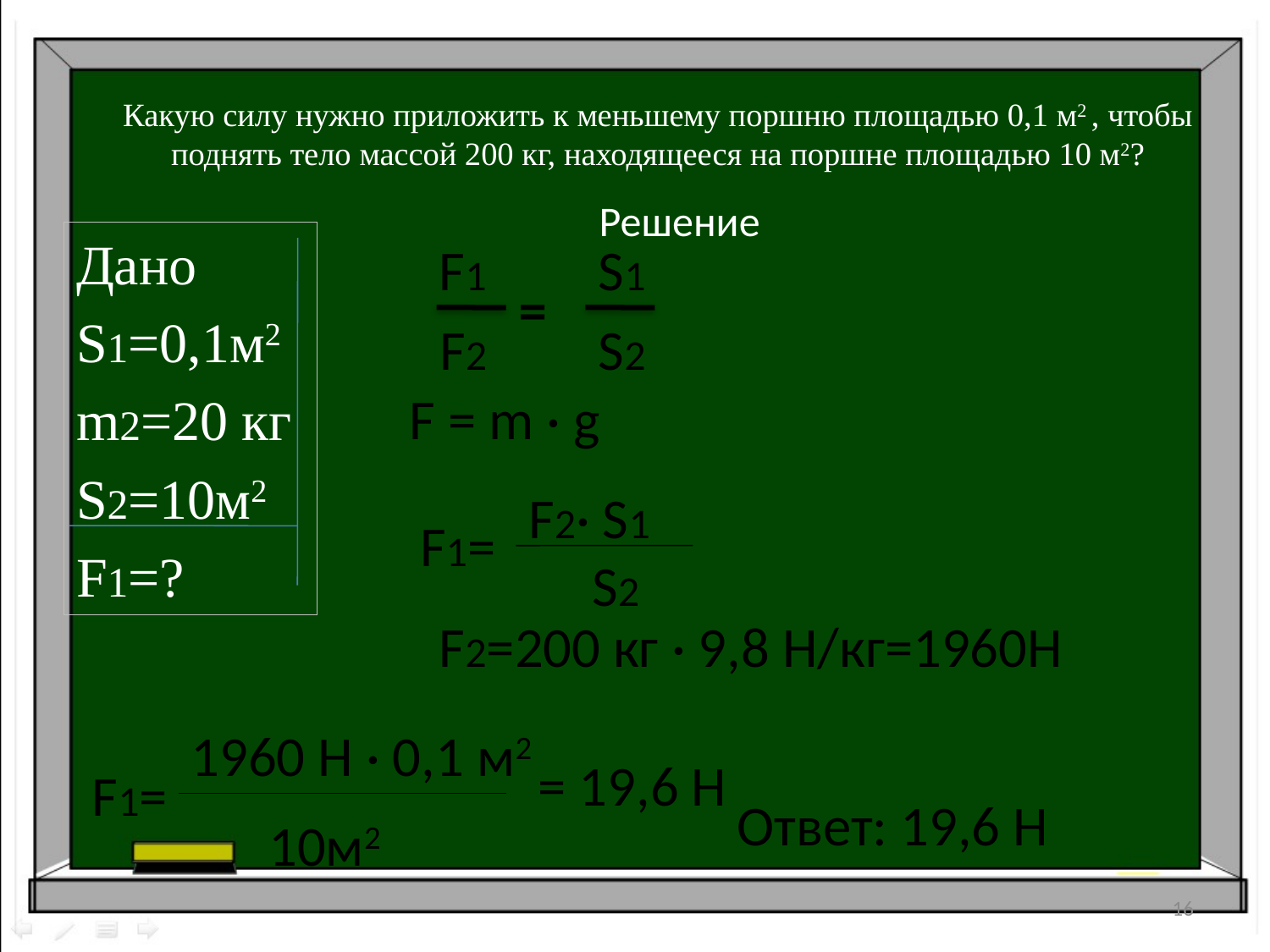

# Какую силу нужно приложить к меньшему поршню площадью 0,1 м2 , чтобы поднять тело массой 200 кг, находящееся на поршне площадью 10 м2?
Решение
Дано
S1=0,1м2
m2=20 кг
S2=10м2
F1=?

F1
S1
=
F2
S2

F = m · g

F1=
F2· S1

     S2
F2=200 кг · 9,8 Н/кг=1960Н
1960 Н · 0,1 м2
= 19,6 Н
F1=
Ответ: 19,6 Н
   10м2
16